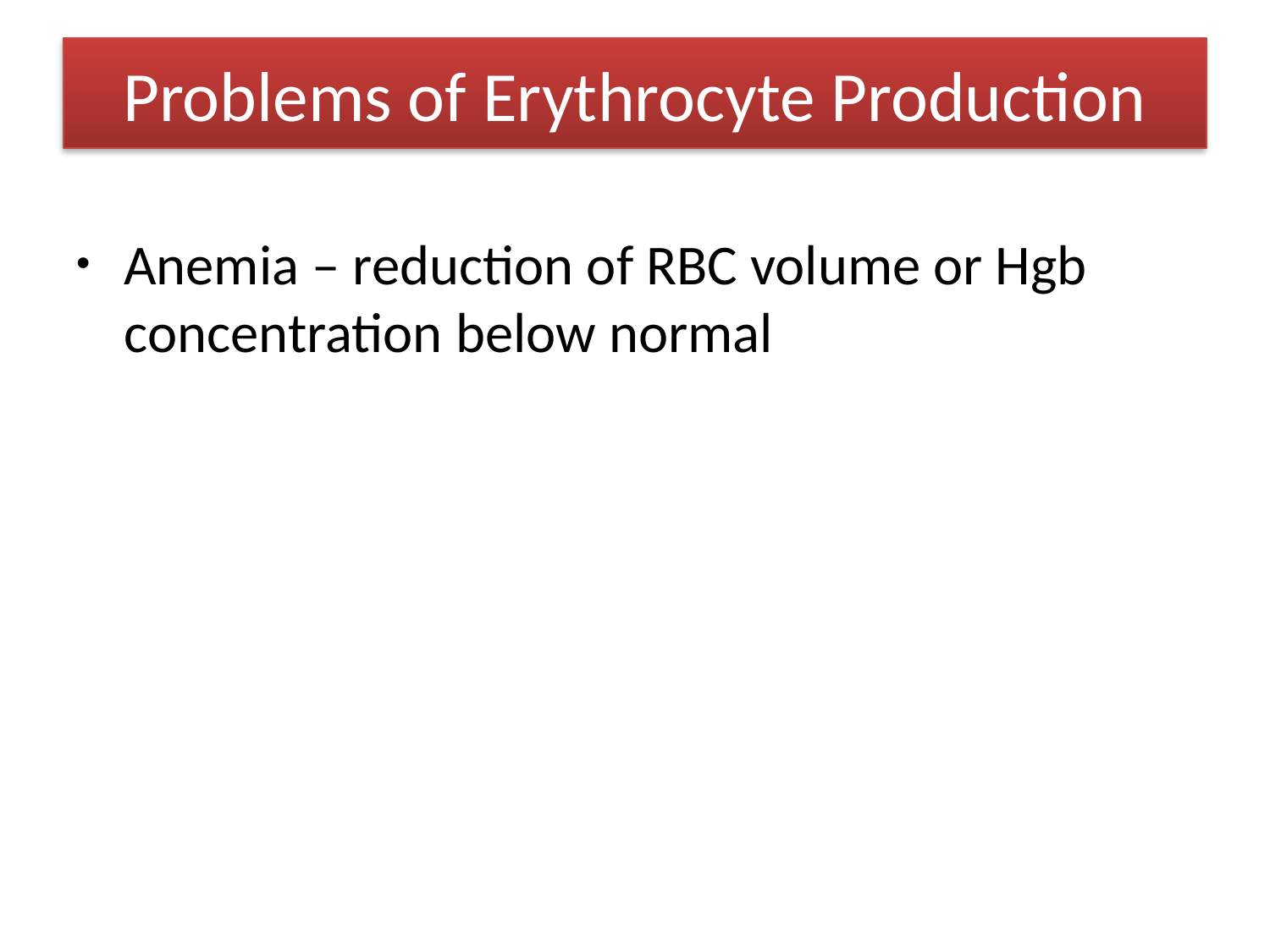

# Problems of Erythrocyte Production
Anemia – reduction of RBC volume or Hgb concentration below normal